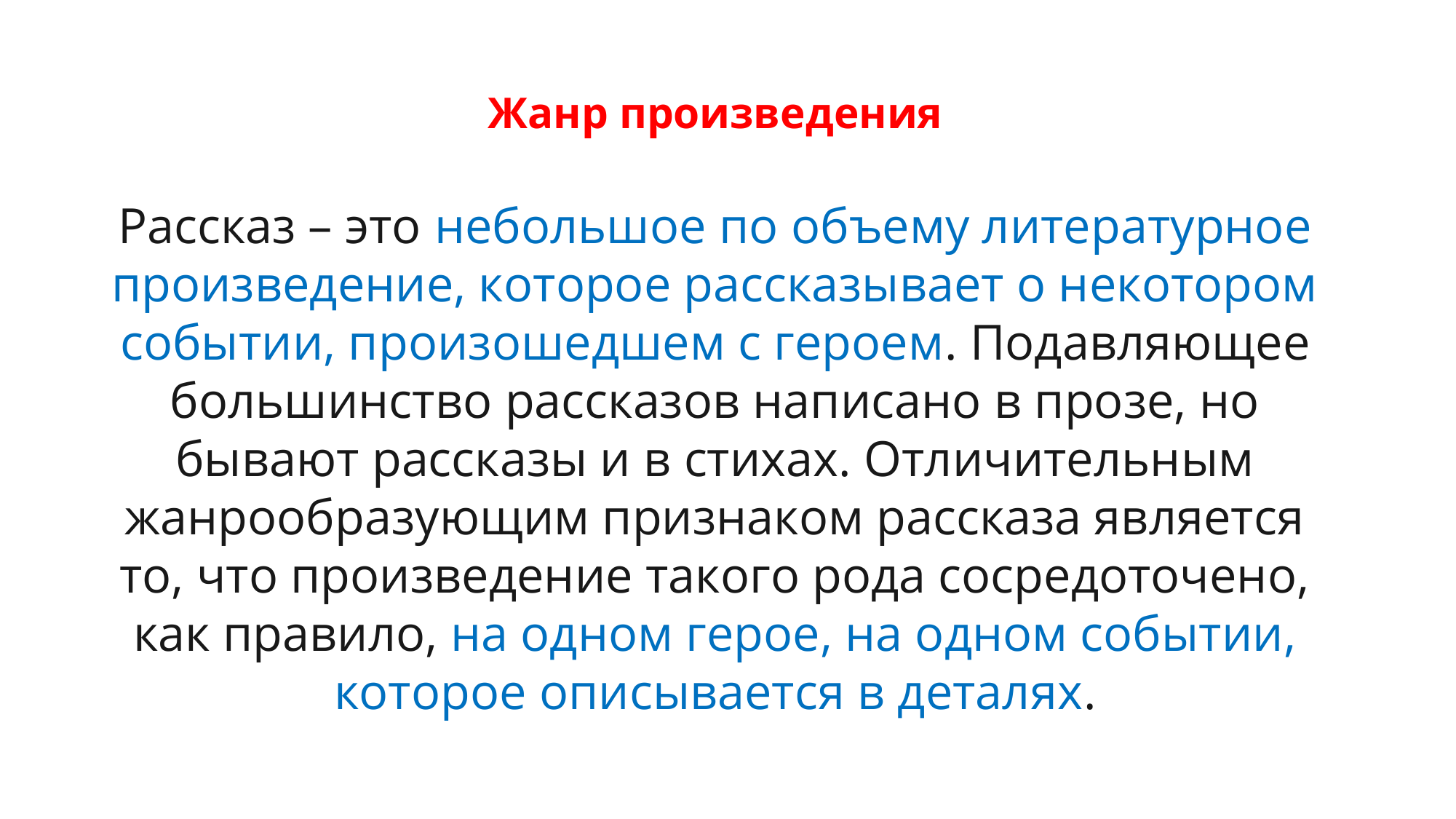

Жанр произведения
Рассказ – это небольшое по объему литературное произведение, которое рассказывает о некотором событии, произошедшем с героем. Подавляющее большинство рассказов написано в прозе, но бывают рассказы и в стихах. Отличительным жанрообразующим признаком рассказа является то, что произведение такого рода сосредоточено, как правило, на одном герое, на одном событии, которое описывается в деталях.